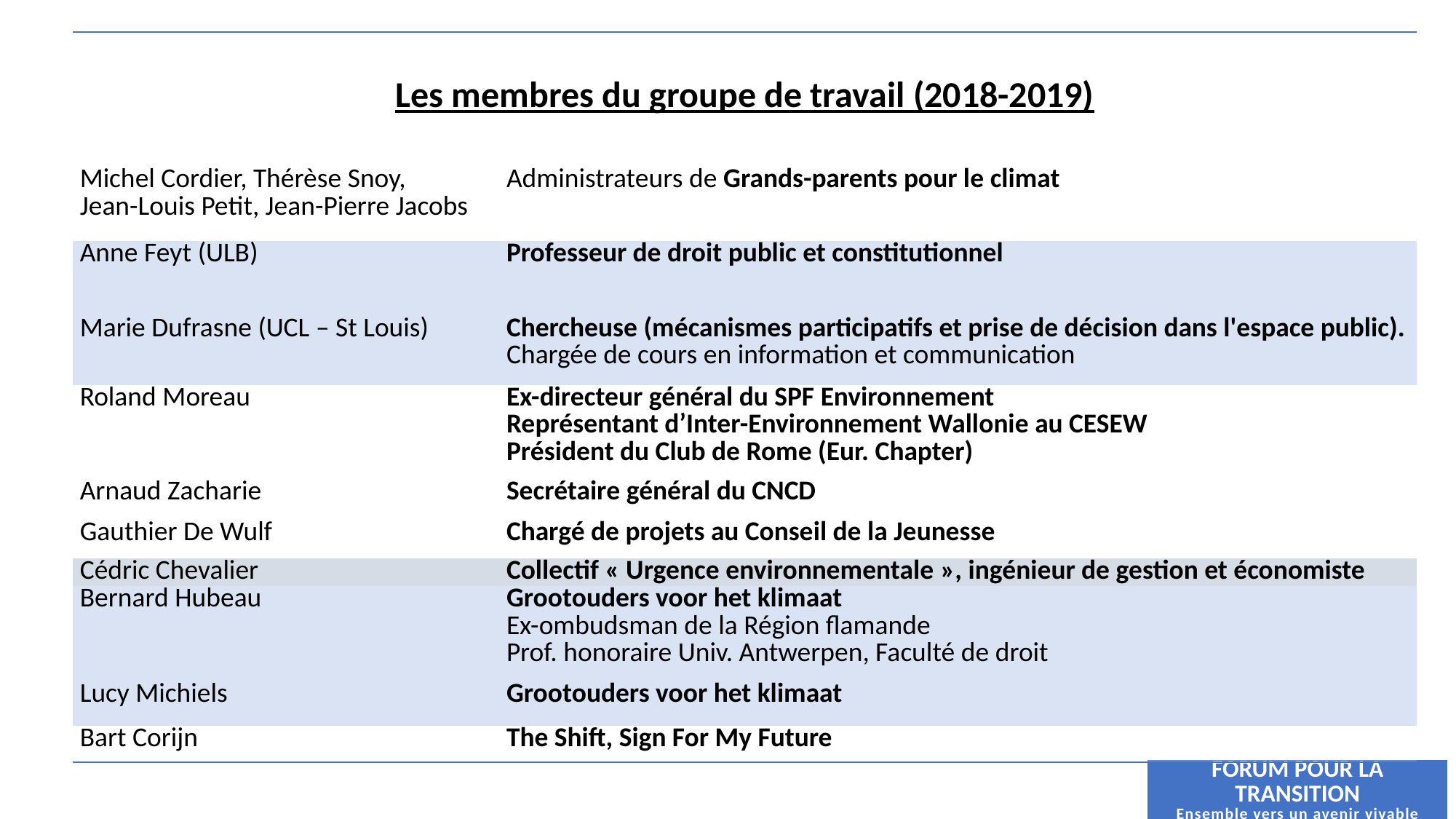

| Les membres du groupe de travail (2018-2019) |  |
| --- | --- |
| Michel Cordier, Thérèse Snoy, Jean-Louis Petit, Jean-Pierre Jacobs | Administrateurs de Grands-parents pour le climat |
| Anne Feyt (ULB) | Professeur de droit public et constitutionnel |
| Marie Dufrasne (UCL – St Louis) | Chercheuse (mécanismes participatifs et prise de décision dans l'espace public). Chargée de cours en information et communication |
| Roland Moreau | Ex-directeur général du SPF Environnement  Représentant d’Inter-Environnement Wallonie au CESEW Président du Club de Rome (Eur. Chapter) |
| Arnaud Zacharie | Secrétaire général du CNCD |
| Gauthier De Wulf | Chargé de projets au Conseil de la Jeunesse |
| Cédric Chevalier | Collectif « Urgence environnementale », ingénieur de gestion et économiste |
| Bernard Hubeau | Grootouders voor het klimaat Ex-ombudsman de la Région flamande Prof. honoraire Univ. Antwerpen, Faculté de droit |
| Lucy Michiels | Grootouders voor het klimaat |
| Bart Corijn | The Shift, Sign For My Future |